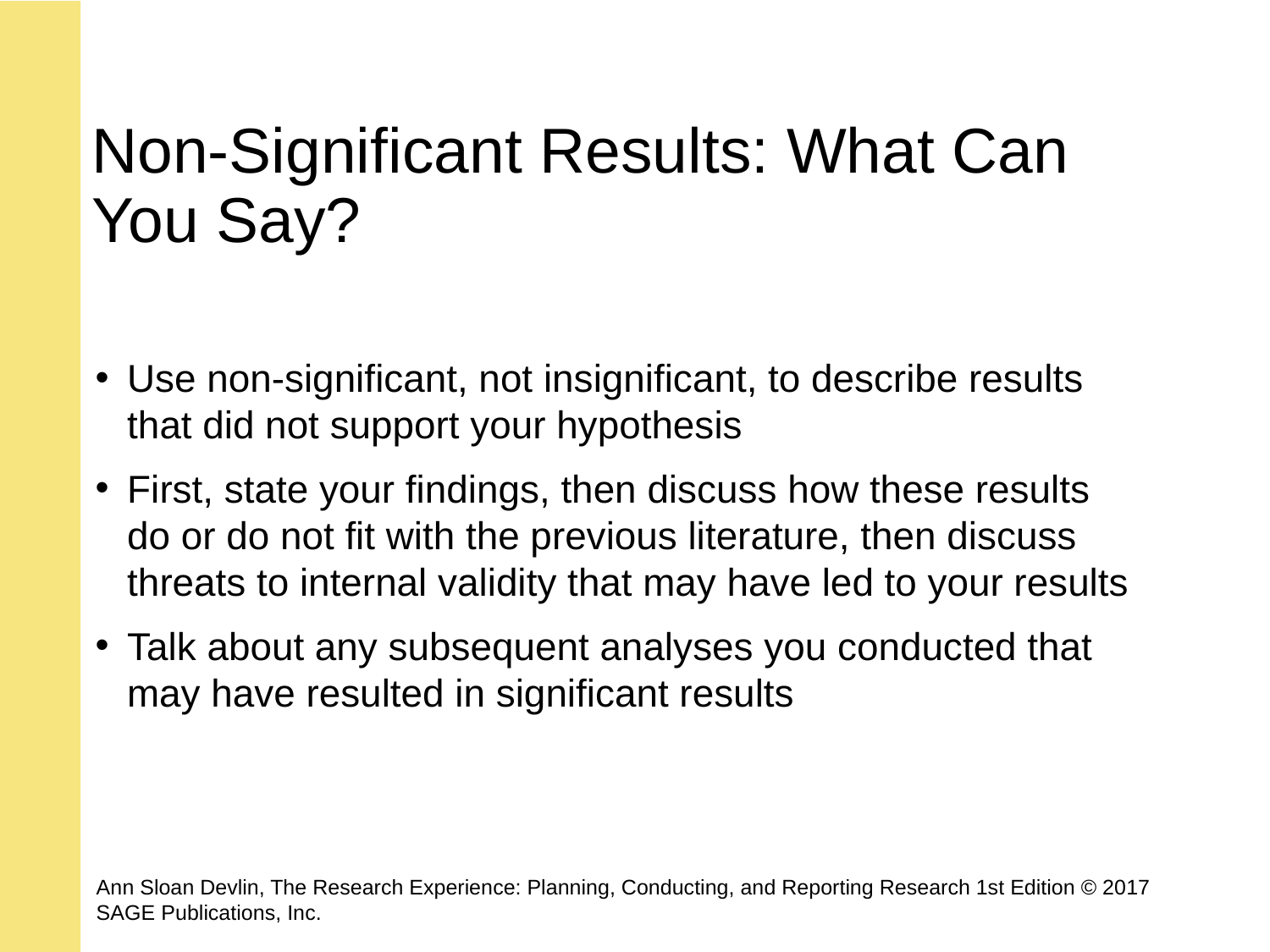

# Non-Significant Results: What Can You Say?
Use non-significant, not insignificant, to describe results that did not support your hypothesis
First, state your findings, then discuss how these results do or do not fit with the previous literature, then discuss threats to internal validity that may have led to your results
Talk about any subsequent analyses you conducted that may have resulted in significant results